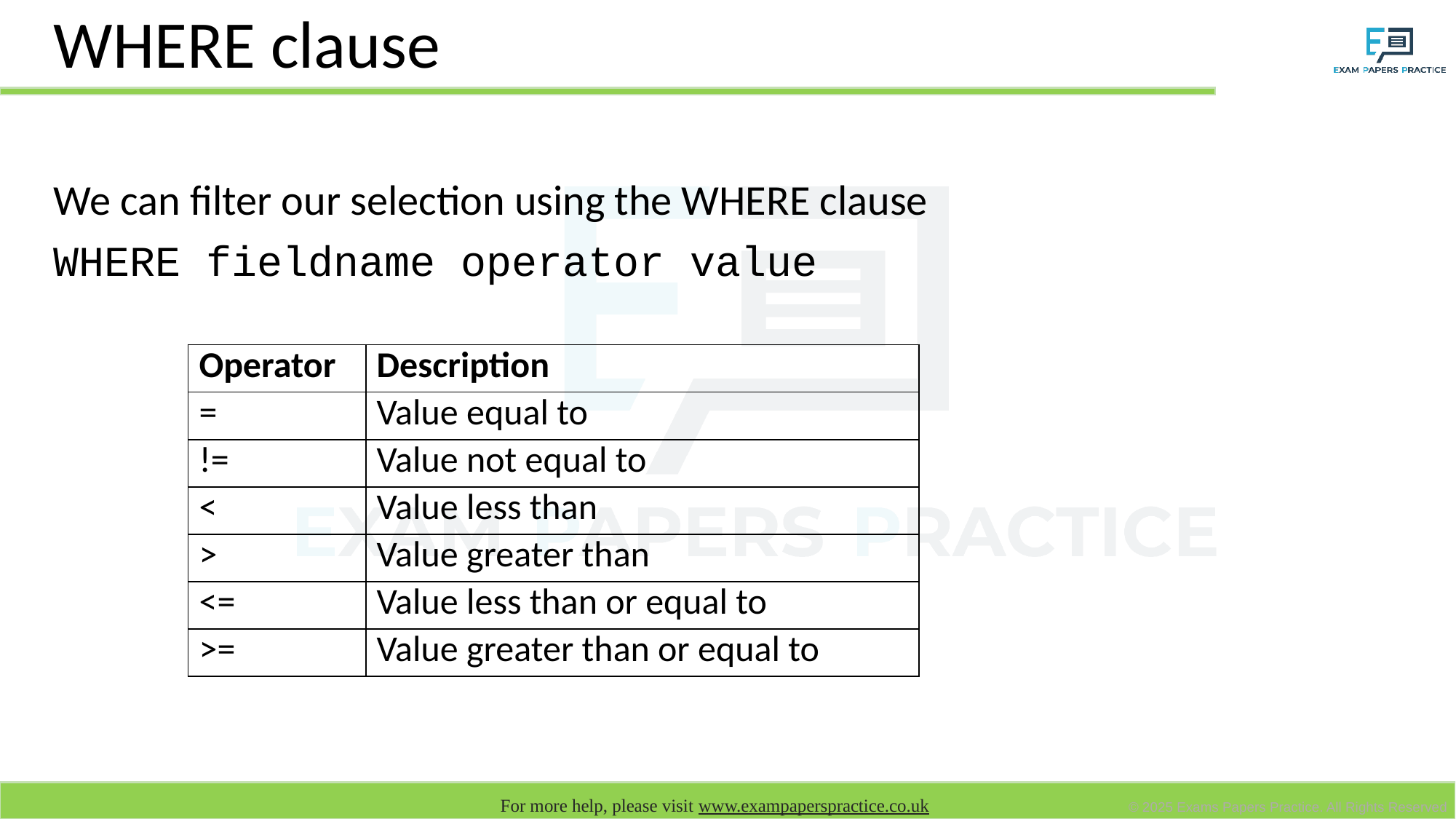

# WHERE clause
We can filter our selection using the WHERE clause
WHERE fieldname operator value

| Operator | Description |
| --- | --- |
| = | Value equal to |
| != | Value not equal to |
| < | Value less than |
| > | Value greater than |
| <= | Value less than or equal to |
| >= | Value greater than or equal to |